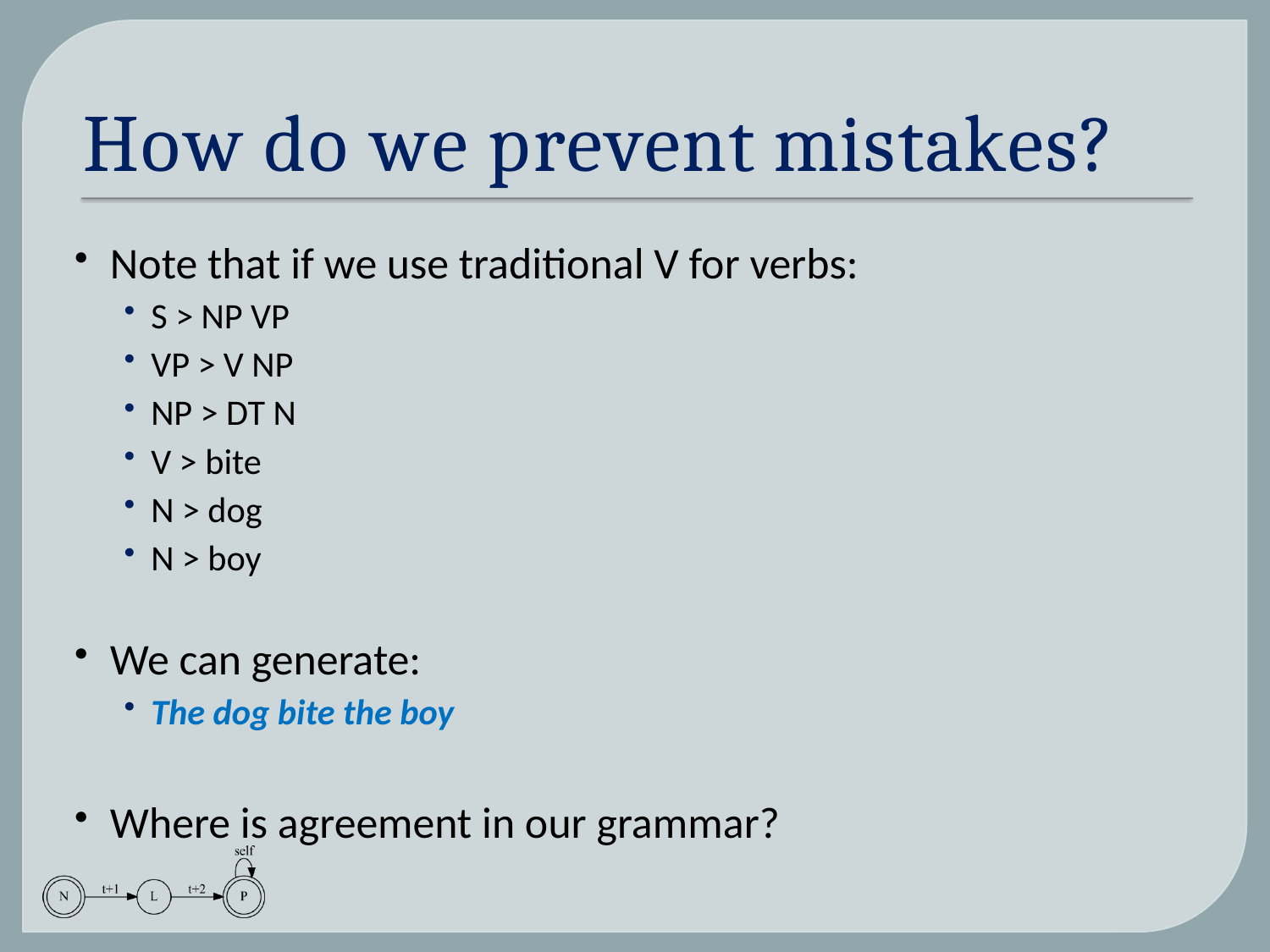

# How do we prevent mistakes?
Note that if we use traditional V for verbs:
S > NP VP
VP > V NP
NP > DT N
V > bite
N > dog
N > boy

We can generate:
The dog bite the boy

Where is agreement in our grammar?